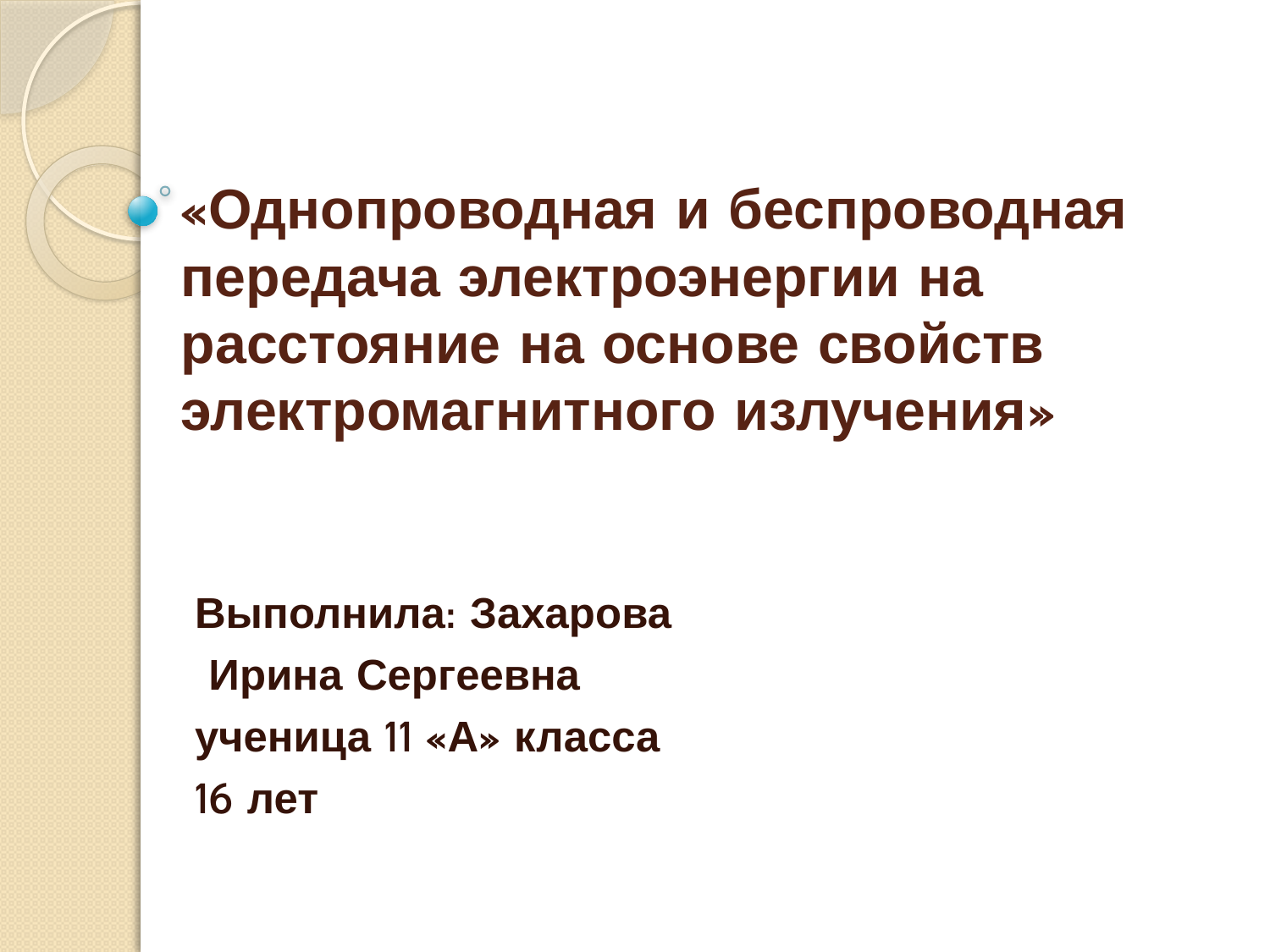

# «Однопроводная и беспроводная передача электроэнергии на расстояние на основе свойств электромагнитного излучения»
Выполнила: Захарова
 Ирина Сергеевна
ученица 11 «А» класса
16 лет